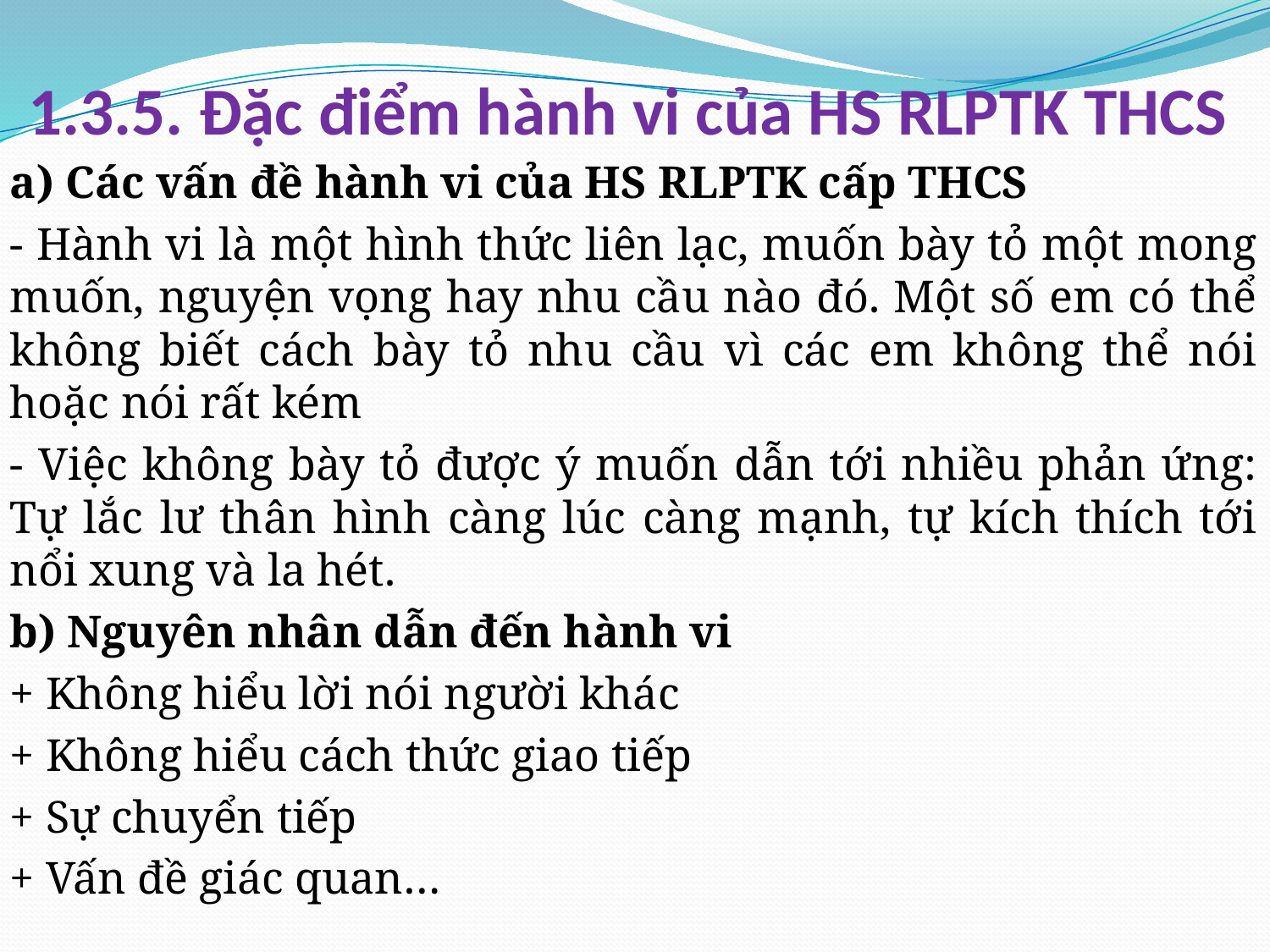

# 1.3.5. Đặc điểm hành vi của HS RLPTK THCS
a) Các vấn đề hành vi của HS RLPTK cấp THCS
- Hành vi là một hình thức liên lạc, muốn bày tỏ một mong muốn, nguyện vọng hay nhu cầu nào đó. Một số em có thể không biết cách bày tỏ nhu cầu vì các em không thể nói hoặc nói rất kém
- Việc không bày tỏ được ý muốn dẫn tới nhiều phản ứng: Tự lắc lư thân hình càng lúc càng mạnh, tự kích thích tới nổi xung và la hét.
b) Nguyên nhân dẫn đến hành vi
+ Không hiểu lời nói người khác
+ Không hiểu cách thức giao tiếp
+ Sự chuyển tiếp
+ Vấn đề giác quan…